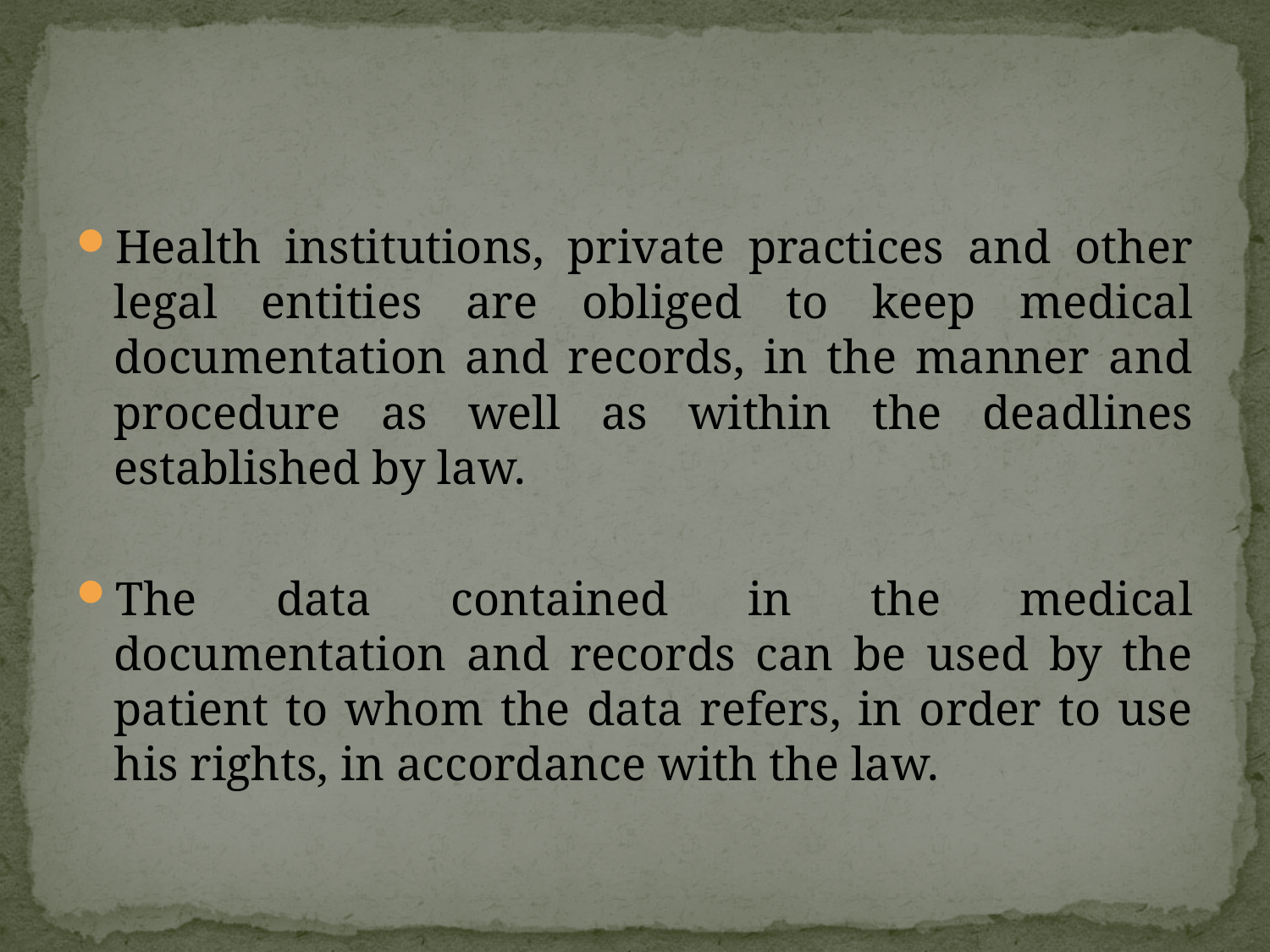

Health institutions, private practices and other legal entities are obliged to keep medical documentation and records, in the manner and procedure as well as within the deadlines established by law.

The data contained in the medical documentation and records can be used by the patient to whom the data refers, in order to use his rights, in accordance with the law.